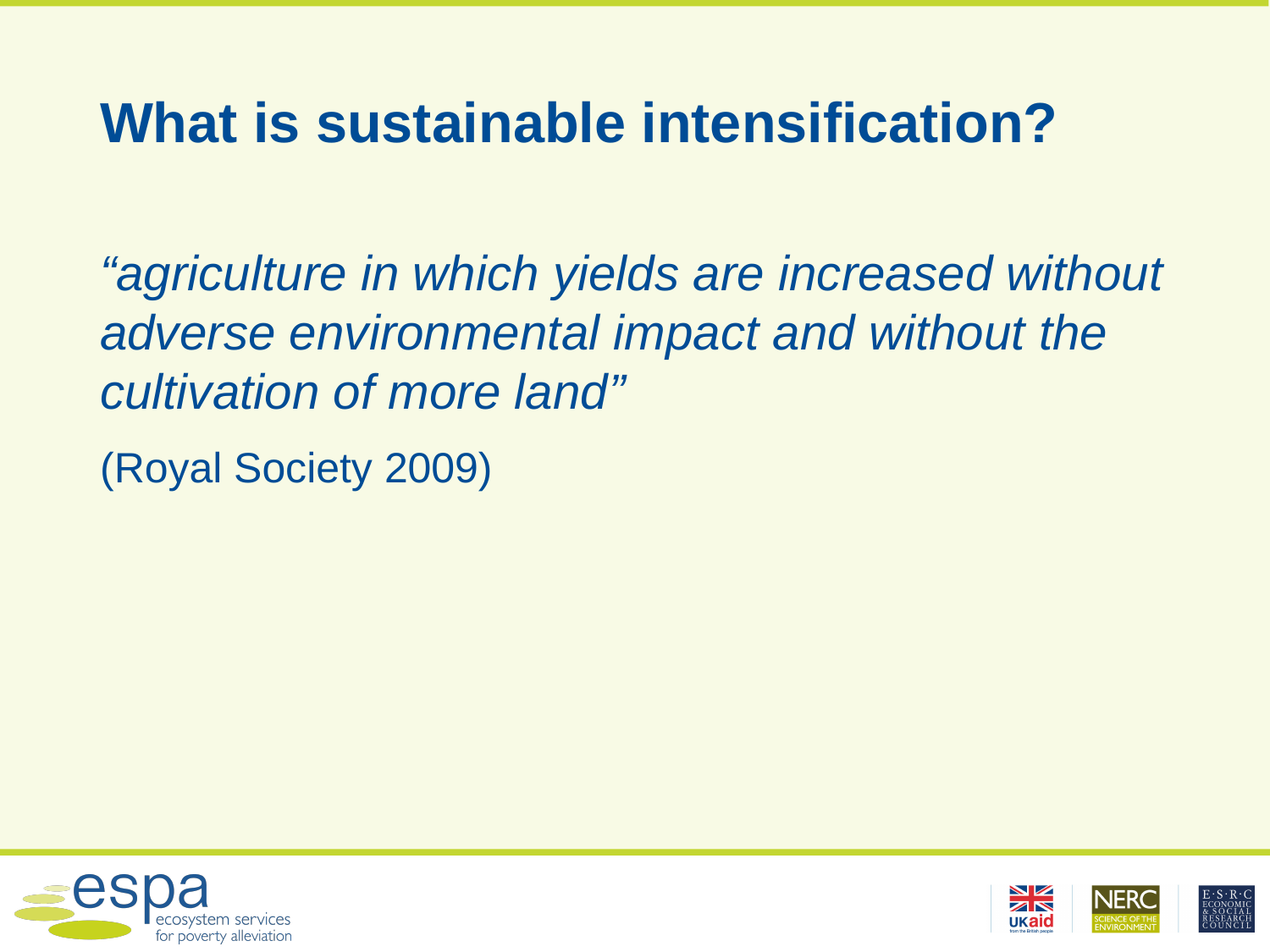

# What is sustainable intensification?
“agriculture in which yields are increased without adverse environmental impact and without the cultivation of more land”
(Royal Society 2009)